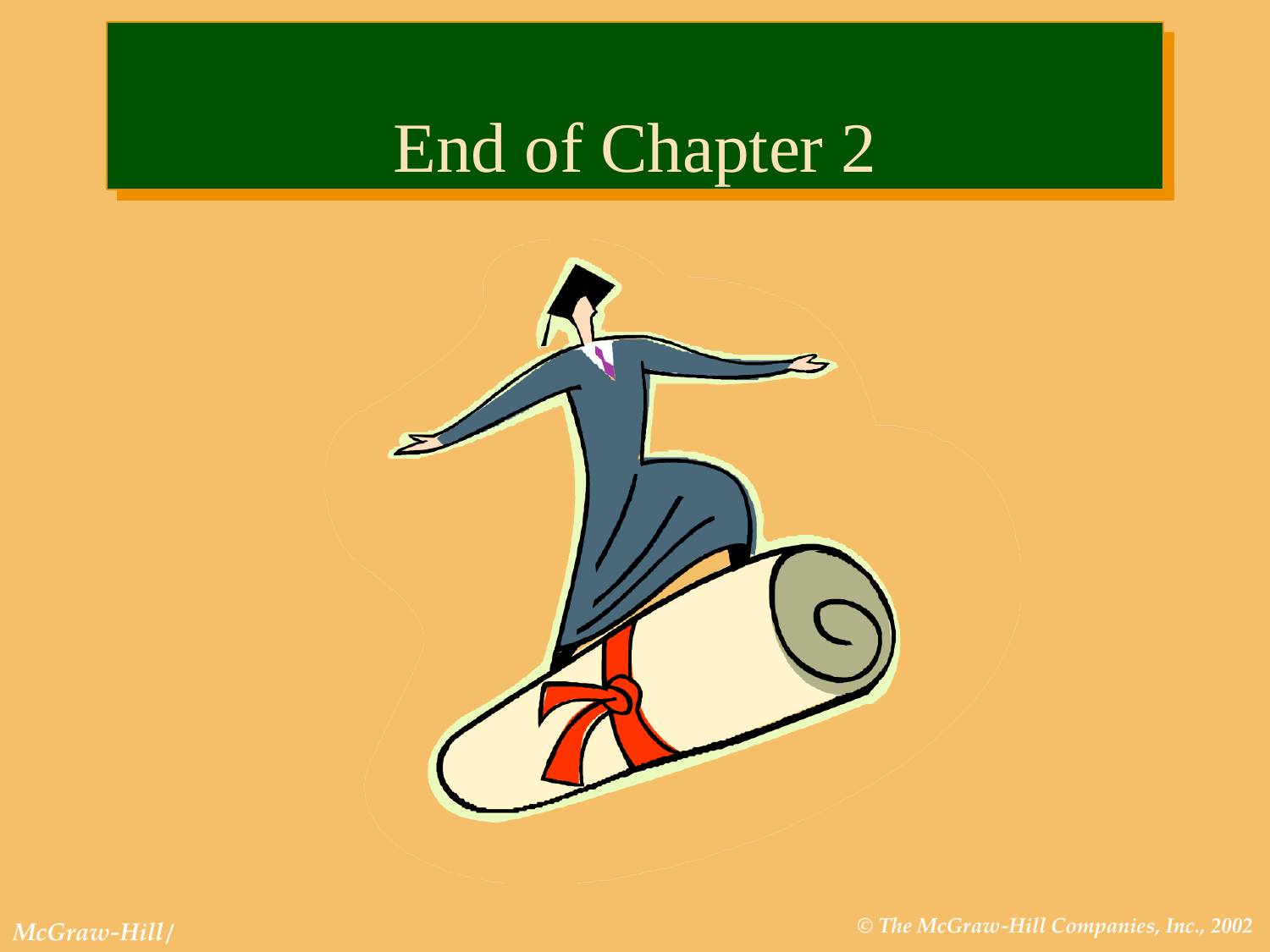

# End of Chapter 2

© The McGraw-Hill Companies, Inc., 2002
McGraw-Hill/Irwin